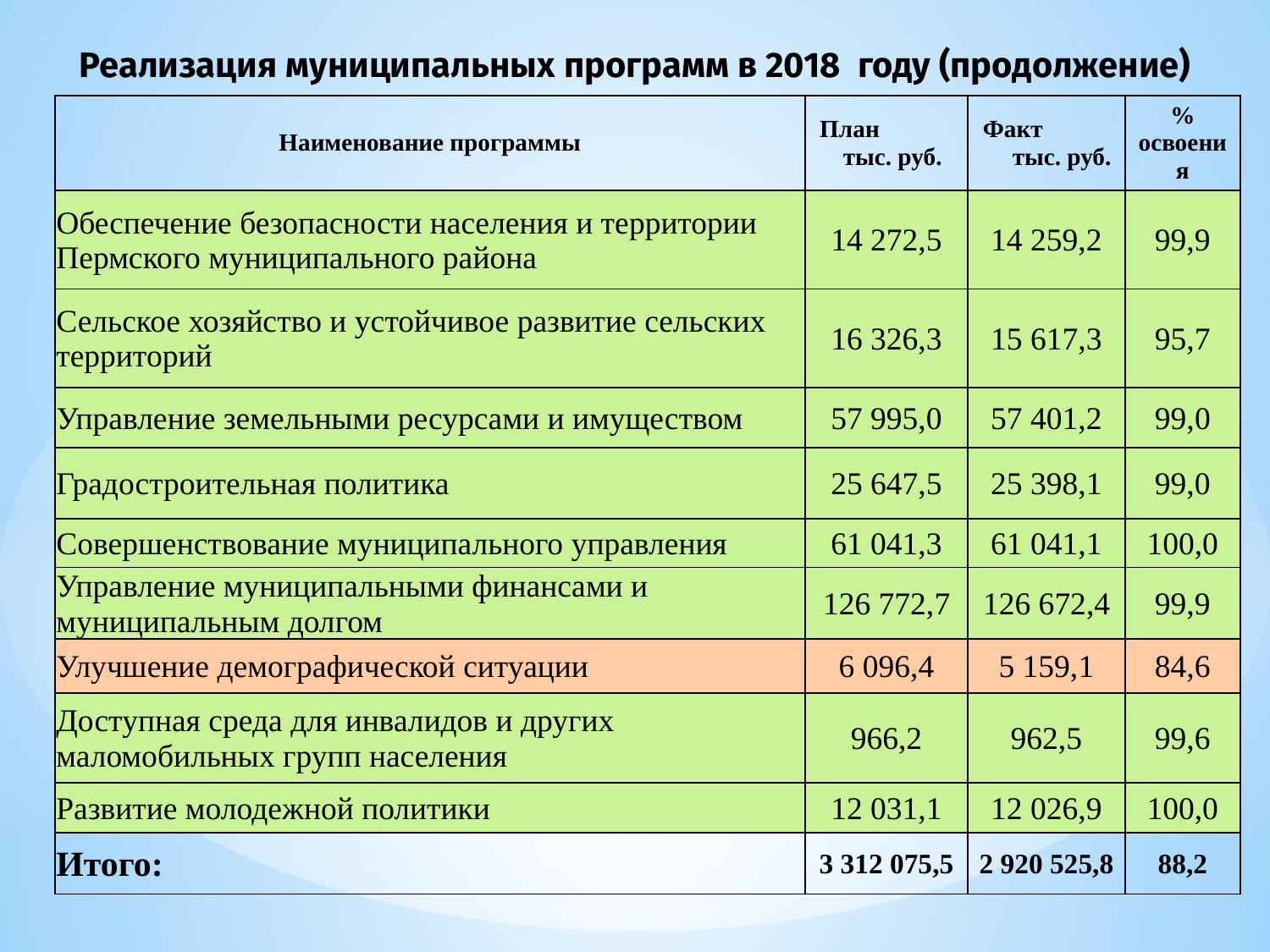

# Реализация муниципальных программ в 2018  году (продолжение)
| Наименование программы | План тыс. руб. | Факт тыс. руб. | % освоения |
| --- | --- | --- | --- |
| Обеспечение безопасности населения и территории Пермского муниципального района | 14 272,5 | 14 259,2 | 99,9 |
| Сельское хозяйство и устойчивое развитие сельских территорий | 16 326,3 | 15 617,3 | 95,7 |
| Управление земельными ресурсами и имуществом | 57 995,0 | 57 401,2 | 99,0 |
| Градостроительная политика | 25 647,5 | 25 398,1 | 99,0 |
| Совершенствование муниципального управления | 61 041,3 | 61 041,1 | 100,0 |
| Управление муниципальными финансами и муниципальным долгом | 126 772,7 | 126 672,4 | 99,9 |
| Улучшение демографической ситуации | 6 096,4 | 5 159,1 | 84,6 |
| Доступная среда для инвалидов и других маломобильных групп населения | 966,2 | 962,5 | 99,6 |
| Развитие молодежной политики | 12 031,1 | 12 026,9 | 100,0 |
| Итого: | 3 312 075,5 | 2 920 525,8 | 88,2 |